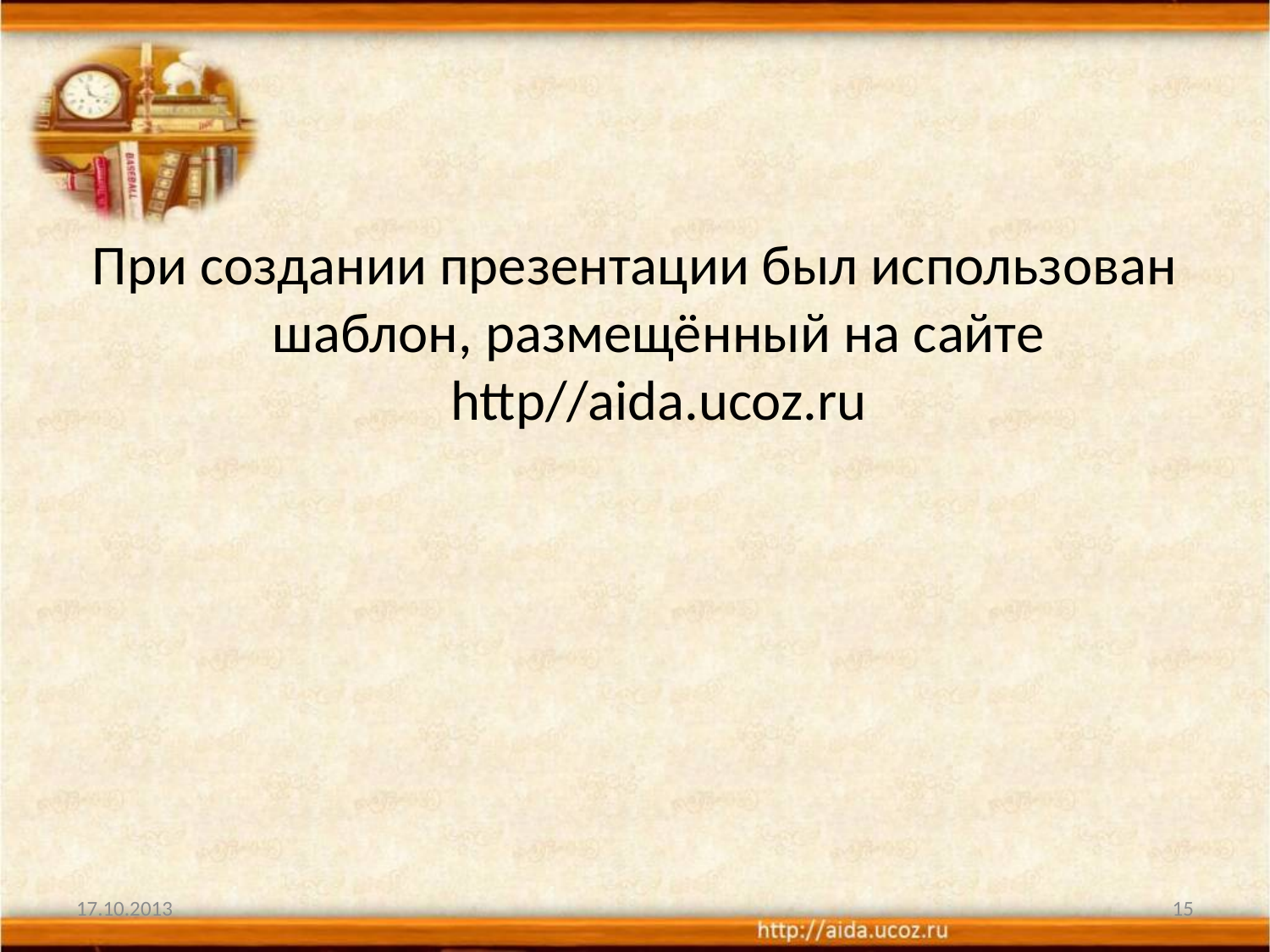

#
При создании презентации был использован шаблон, размещённый на сайте http//aida.ucoz.ru

17.10.2013
15